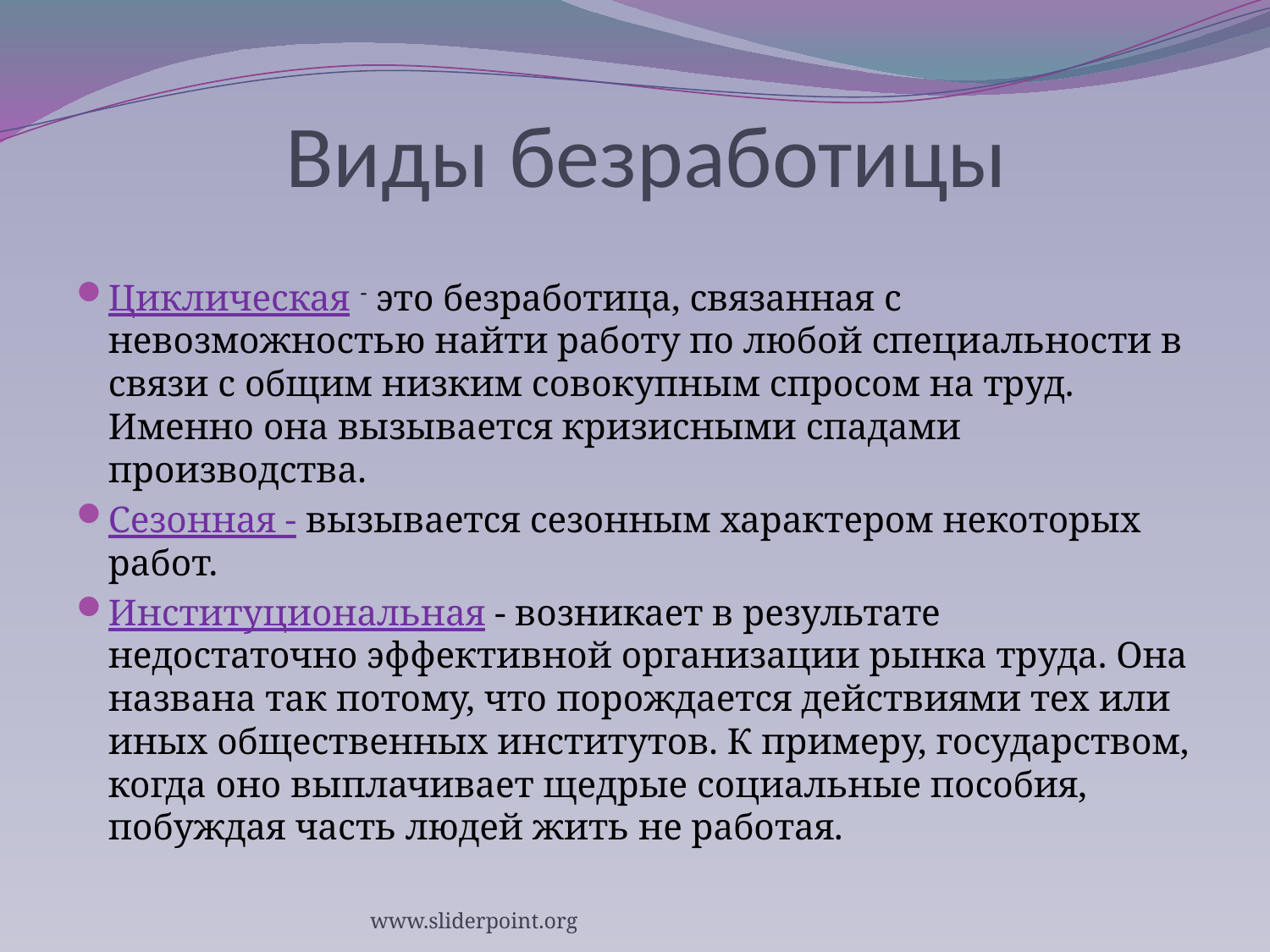

# Виды безработицы
Циклическая  - это безработица, связанная с невозможностью найти работу по любой специальности в связи с общим низким совокупным спросом на труд. Именно она вызывается кризисными спадами производства.
Сезонная - вызывается сезонным характером некоторых работ.
Институциональная - возникает в результате недостаточно эффективной организации рынка труда. Она названа так потому, что порождается действиями тех или иных общественных институтов. К примеру, государством, когда оно выплачивает щедрые социальные пособия, побуждая часть людей жить не работая.
www.sliderpoint.org